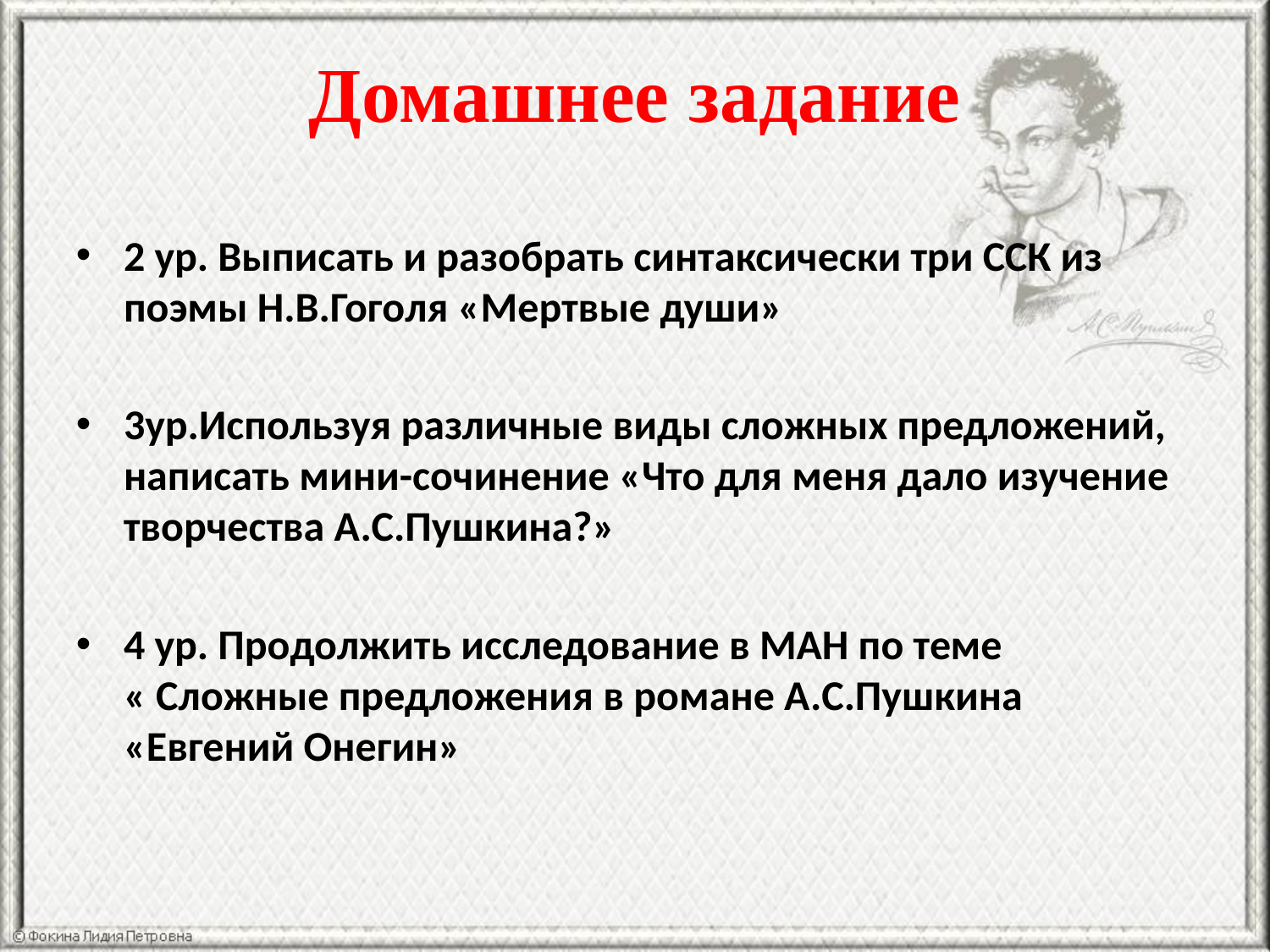

# Домашнее задание
2 ур. Выписать и разобрать синтаксически три ССК из  поэмы Н.В.Гоголя «Мертвые души»

3ур.Используя различные виды сложных предложений, написать мини-сочинение «Что для меня дало изучение творчества А.С.Пушкина?»

4 ур. Продолжить исследование в МАН по теме                   « Сложные предложения в романе А.С.Пушкина «Евгений Онегин»